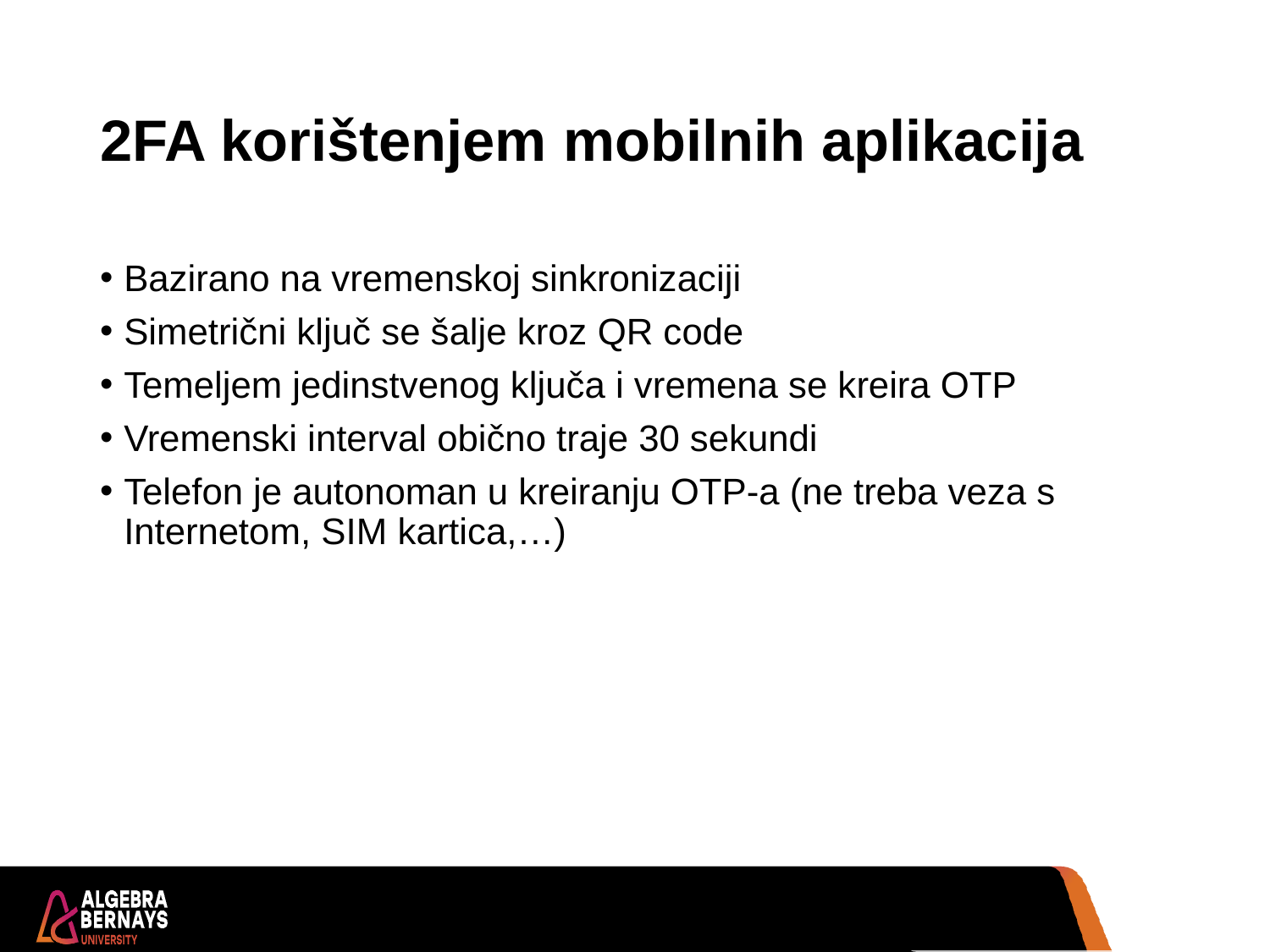

# 2FA korištenjem mobilnih aplikacija
Bazirano na vremenskoj sinkronizaciji
Simetrični ključ se šalje kroz QR code
Temeljem jedinstvenog ključa i vremena se kreira OTP
Vremenski interval obično traje 30 sekundi
Telefon je autonoman u kreiranju OTP-a (ne treba veza s Internetom, SIM kartica,…)